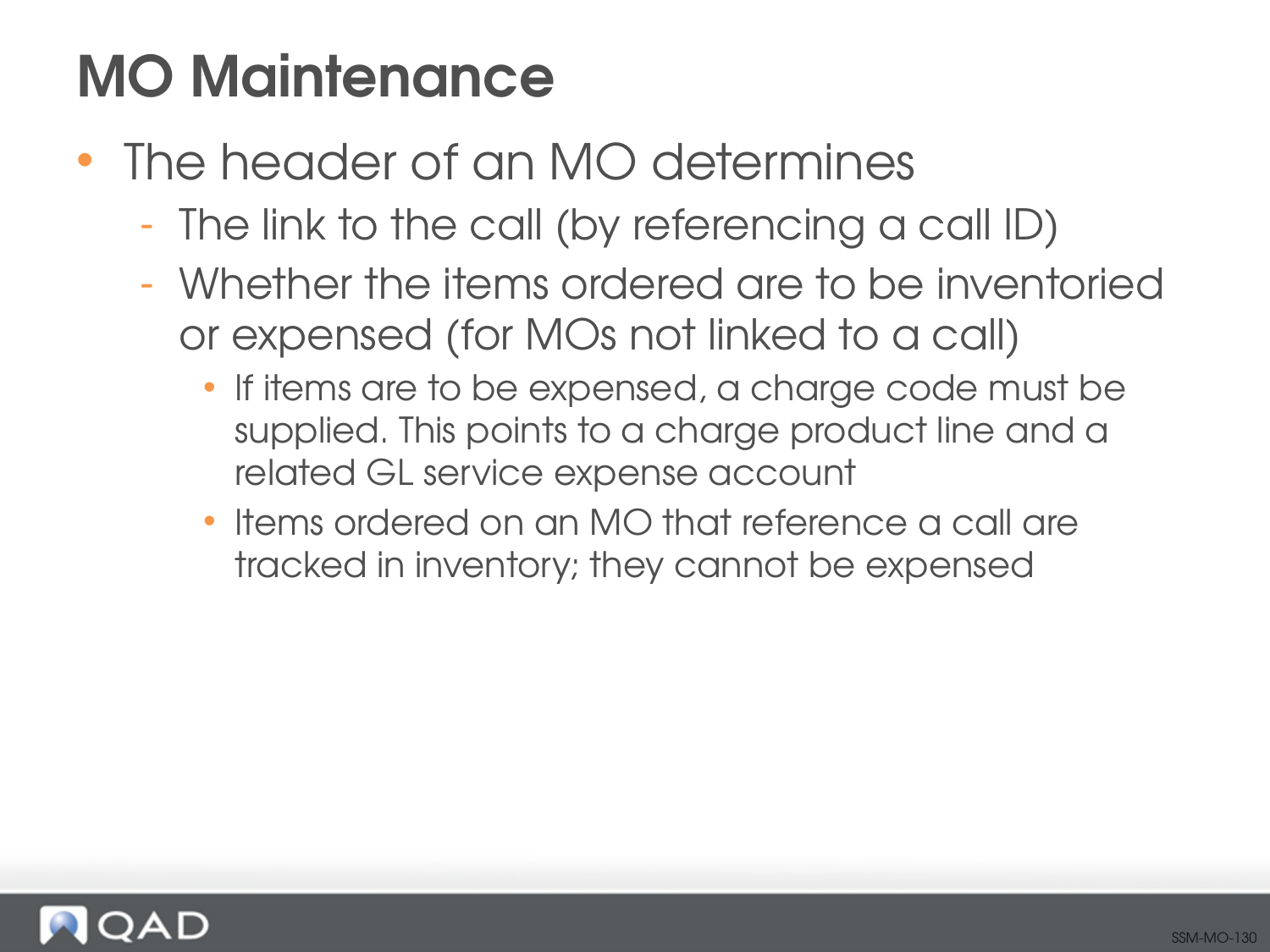

# MO Maintenance
The header of an MO determines
The link to the call (by referencing a call ID)
Whether the items ordered are to be inventoried or expensed (for MOs not linked to a call)
If items are to be expensed, a charge code must be supplied. This points to a charge product line and a related GL service expense account
Items ordered on an MO that reference a call are tracked in inventory; they cannot be expensed

SSM-MO-130